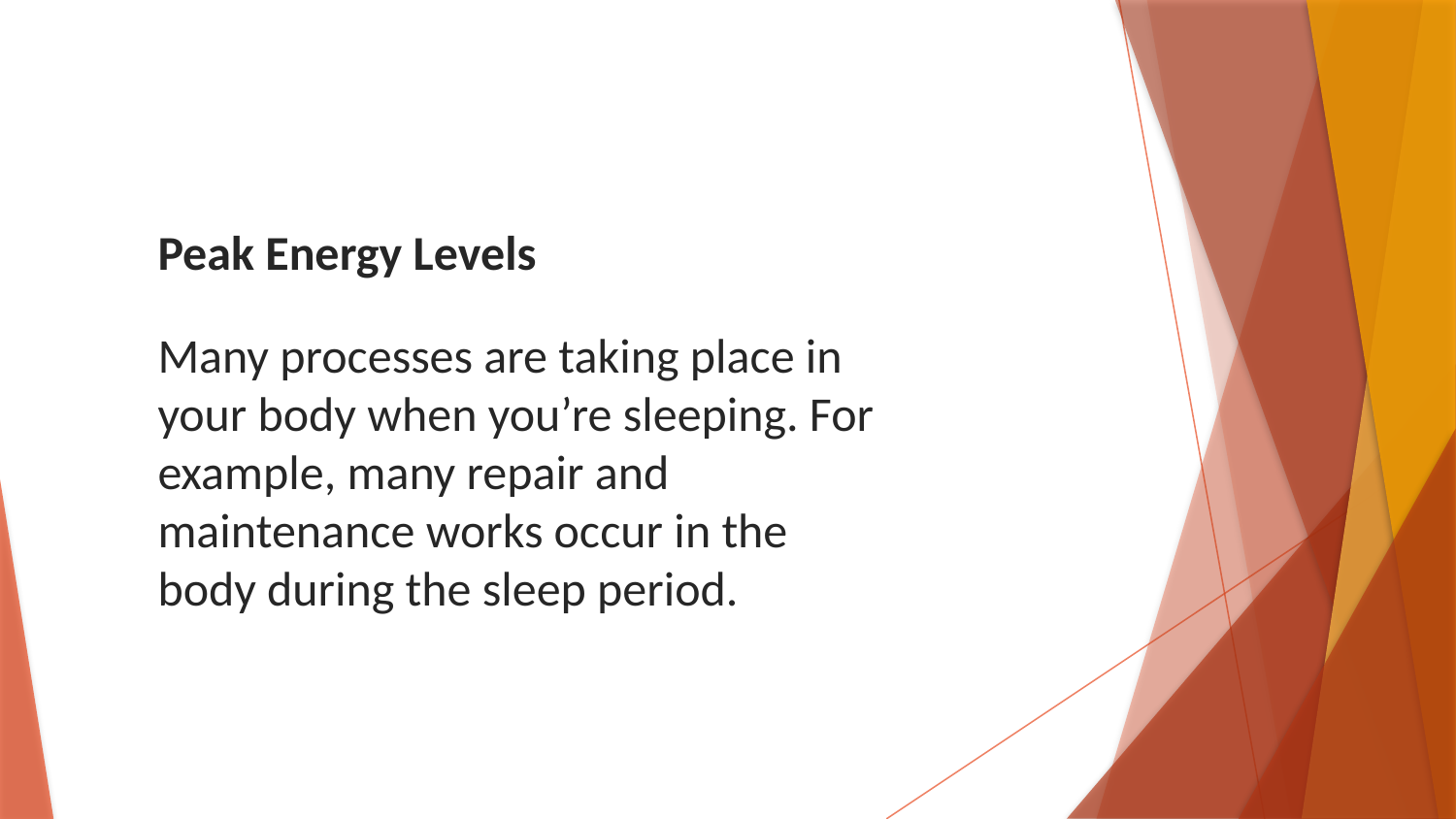

Peak Energy Levels
Many processes are taking place in your body when you’re sleeping. For example, many repair and maintenance works occur in the body during the sleep period.